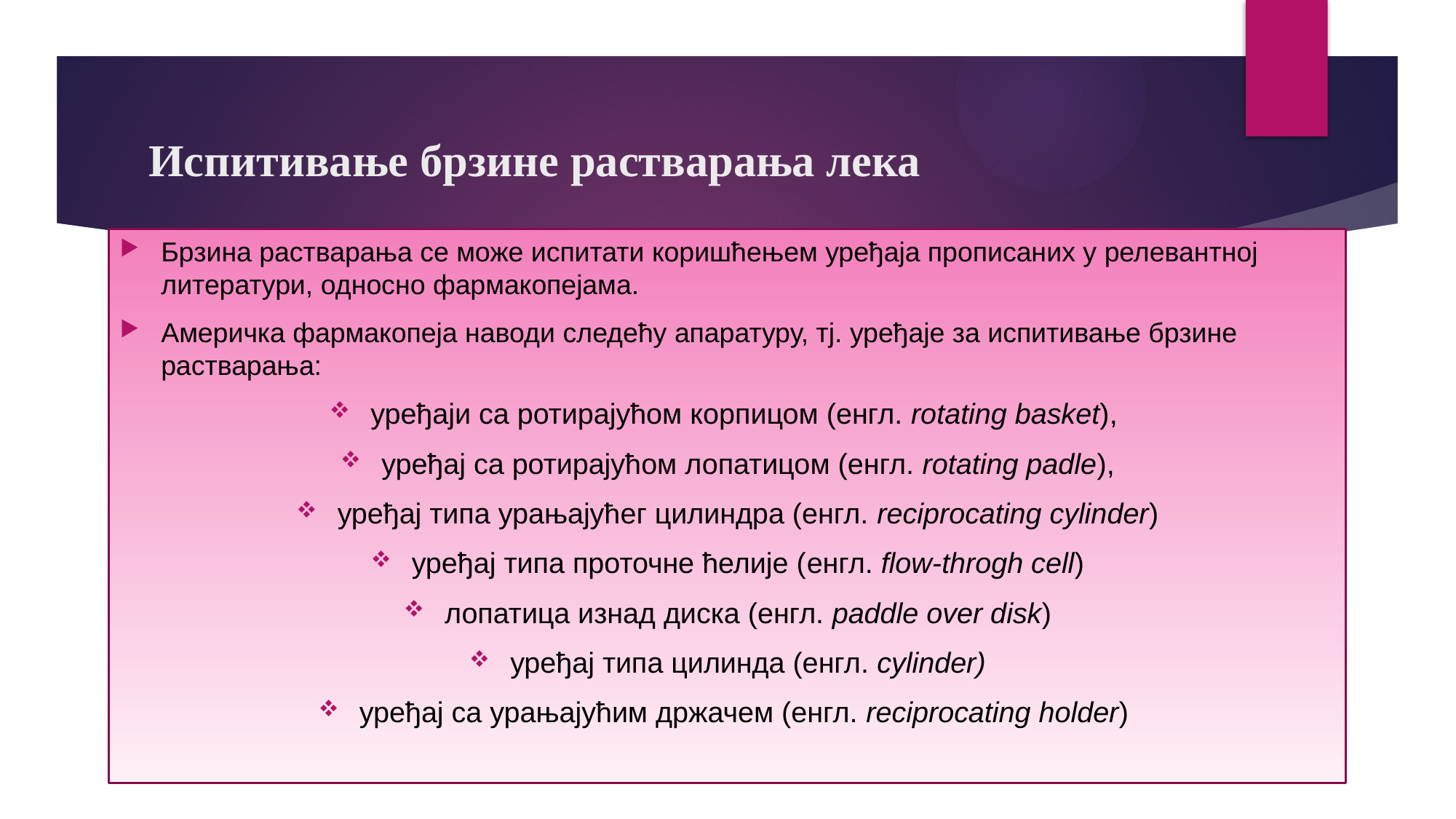

# Испитивање брзине растварања лека
Брзина растварања се може испитати коришћењем уређаја прописаних у релевантној литератури, односно фармакопејама.
Америчка фармакопеја наводи следећу апаратуру, тј. уређаје за испитивање брзине растварања:
уређаји са ротирајућом корпицом (енгл. rotating basket),
уређај са ротирајућом лопатицом (енгл. rotating padle),
уређај типа урањајућег цилиндра (енгл. reciprocating cylinder)
уређај типа проточне ћелије (енгл. flow-throgh cell)
лопатица изнад диска (енгл. paddle over disk)
уређај типа цилинда (енгл. сylinder)
уређај са урањајућим држачем (енгл. reciprocating holder)